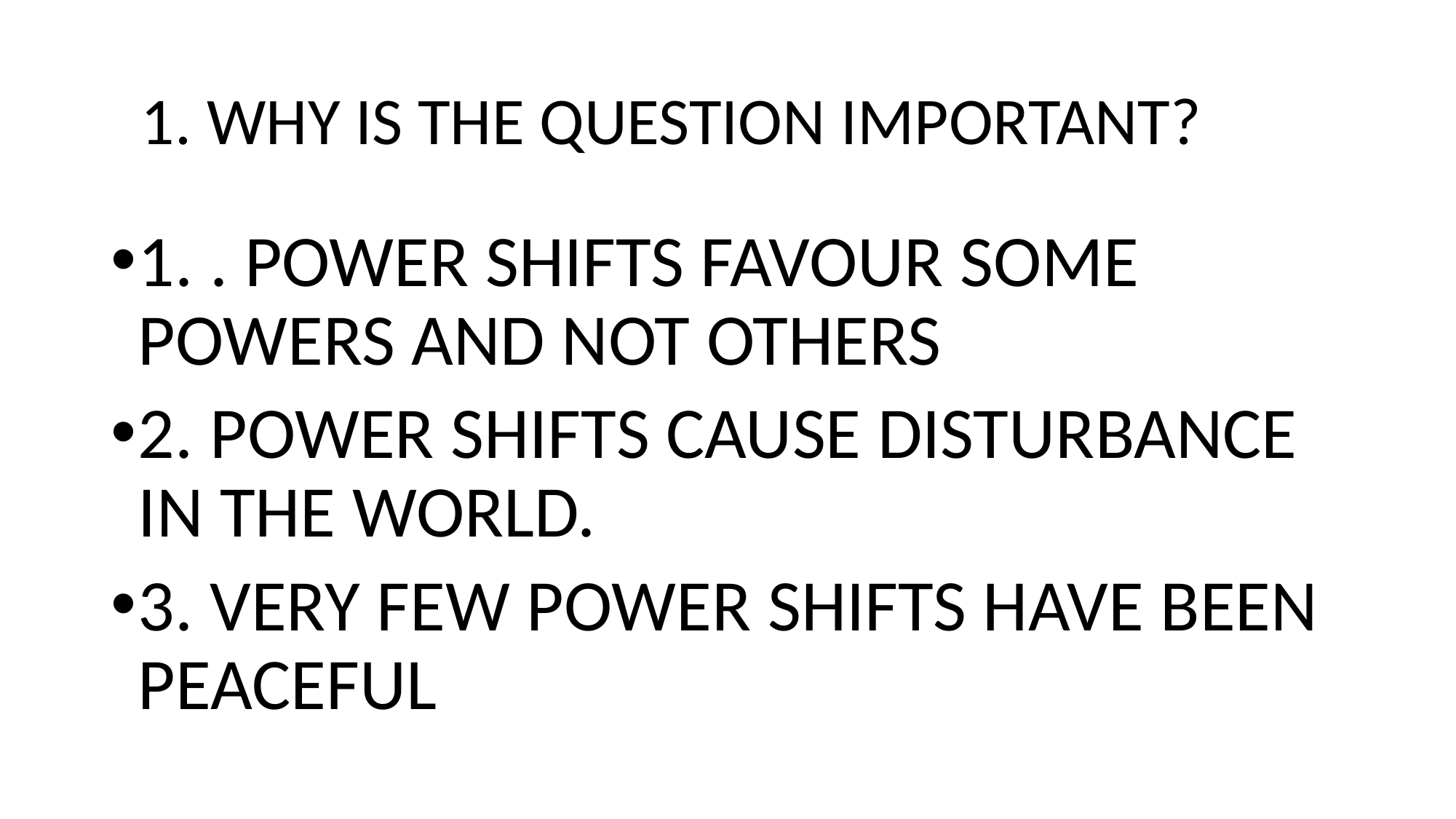

# 1. WHY IS THE QUESTION IMPORTANT?
1. . POWER SHIFTS FAVOUR SOME POWERS AND NOT OTHERS
2. POWER SHIFTS CAUSE DISTURBANCE IN THE WORLD.
3. VERY FEW POWER SHIFTS HAVE BEEN PEACEFUL